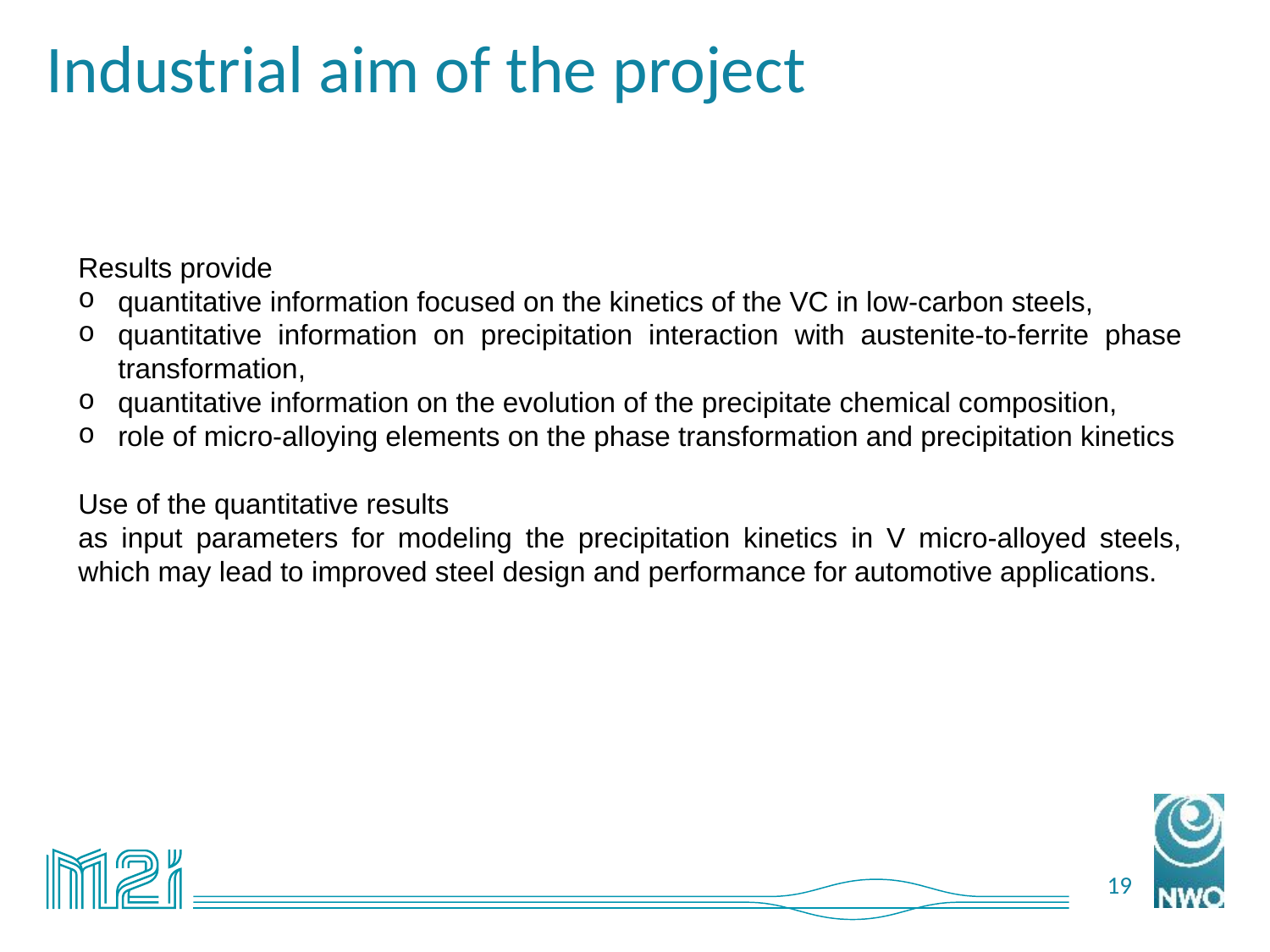

# Industrial aim of the project
Results provide
quantitative information focused on the kinetics of the VC in low-carbon steels,
quantitative information on precipitation interaction with austenite-to-ferrite phase transformation,
quantitative information on the evolution of the precipitate chemical composition,
role of micro-alloying elements on the phase transformation and precipitation kinetics

Use of the quantitative results
as input parameters for modeling the precipitation kinetics in V micro-alloyed steels, which may lead to improved steel design and performance for automotive applications.
19